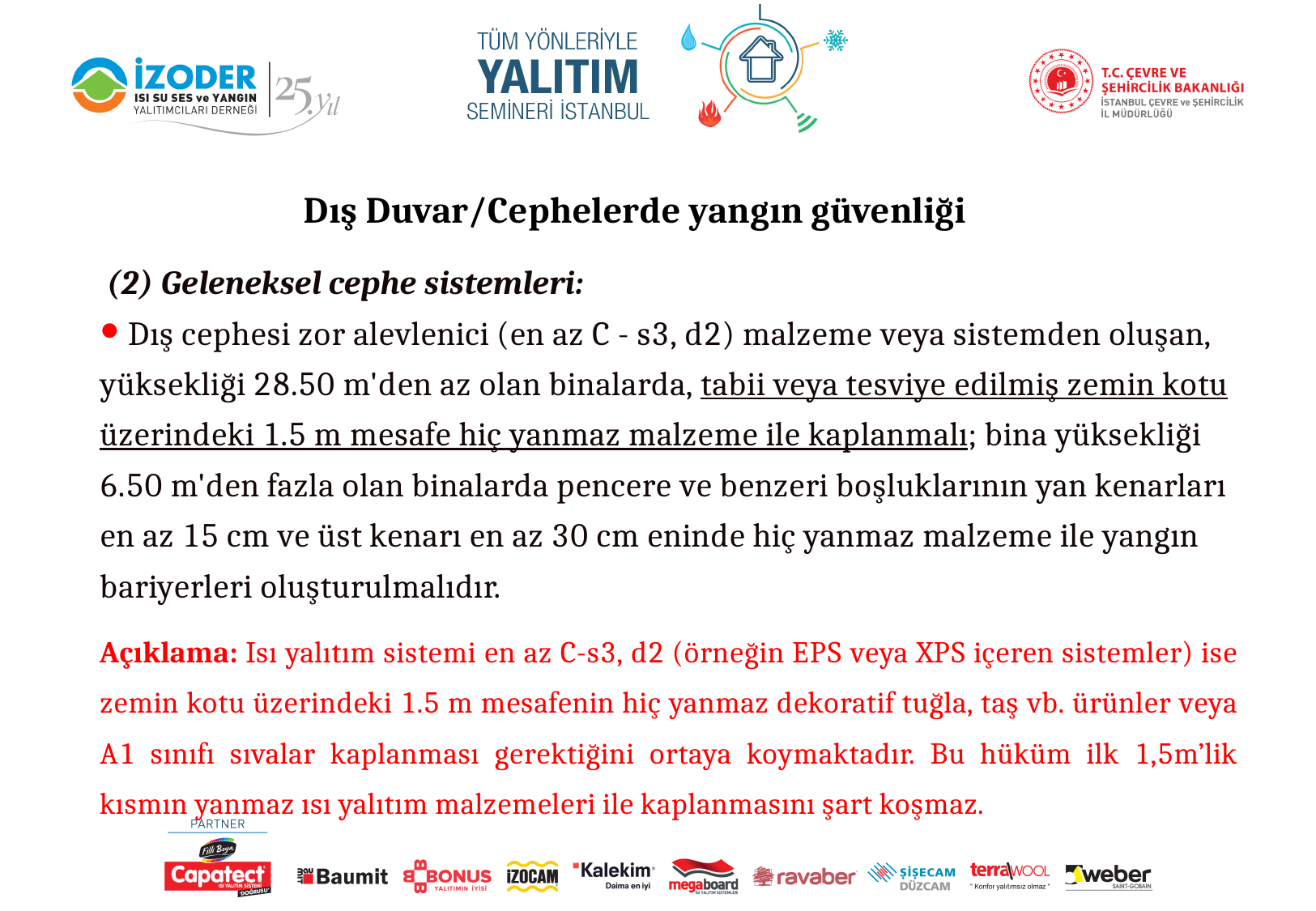

Dış Duvar/Cephelerde yangın güvenliği
 (2) Geleneksel cephe sistemleri:
 Dış cephesi zor alevlenici (en az C - s3, d2) malzeme veya sistemden oluşan, yüksekliği 28.50 m'den az olan binalarda, tabii veya tesviye edilmiş zemin kotu üzerindeki 1.5 m mesafe hiç yanmaz malzeme ile kaplanmalı; bina yüksekliği 6.50 m'den fazla olan binalarda pencere ve benzeri boşluklarının yan kenarları en az 15 cm ve üst kenarı en az 30 cm eninde hiç yanmaz malzeme ile yangın bariyerleri oluşturulmalıdır.
Açıklama: Isı yalıtım sistemi en az C-s3, d2 (örneğin EPS veya XPS içeren sistemler) ise zemin kotu üzerindeki 1.5 m mesafenin hiç yanmaz dekoratif tuğla, taş vb. ürünler veya A1 sınıfı sıvalar kaplanması gerektiğini ortaya koymaktadır. Bu hüküm ilk 1,5m’lik kısmın yanmaz ısı yalıtım malzemeleri ile kaplanmasını şart koşmaz.